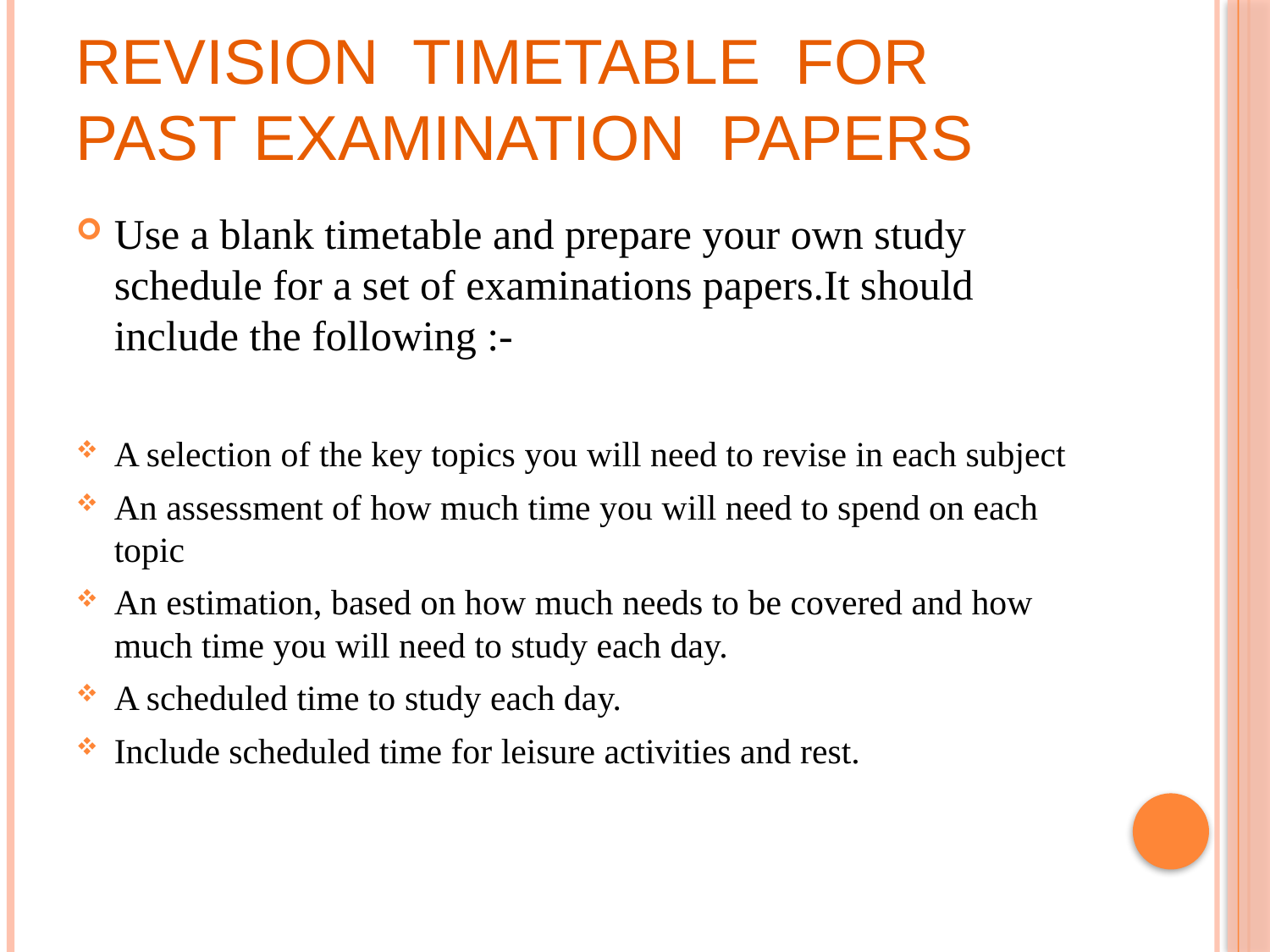

# REVISION  TIMETABLE  FOR  PAST EXAMINATION  PAPERS
Use a blank timetable and prepare your own study schedule for a set of examinations papers.It should include the following :-

A selection of the key topics you will need to revise in each subject
An assessment of how much time you will need to spend on each topic
An estimation, based on how much needs to be covered and how much time you will need to study each day.
A scheduled time to study each day.
Include scheduled time for leisure activities and rest.